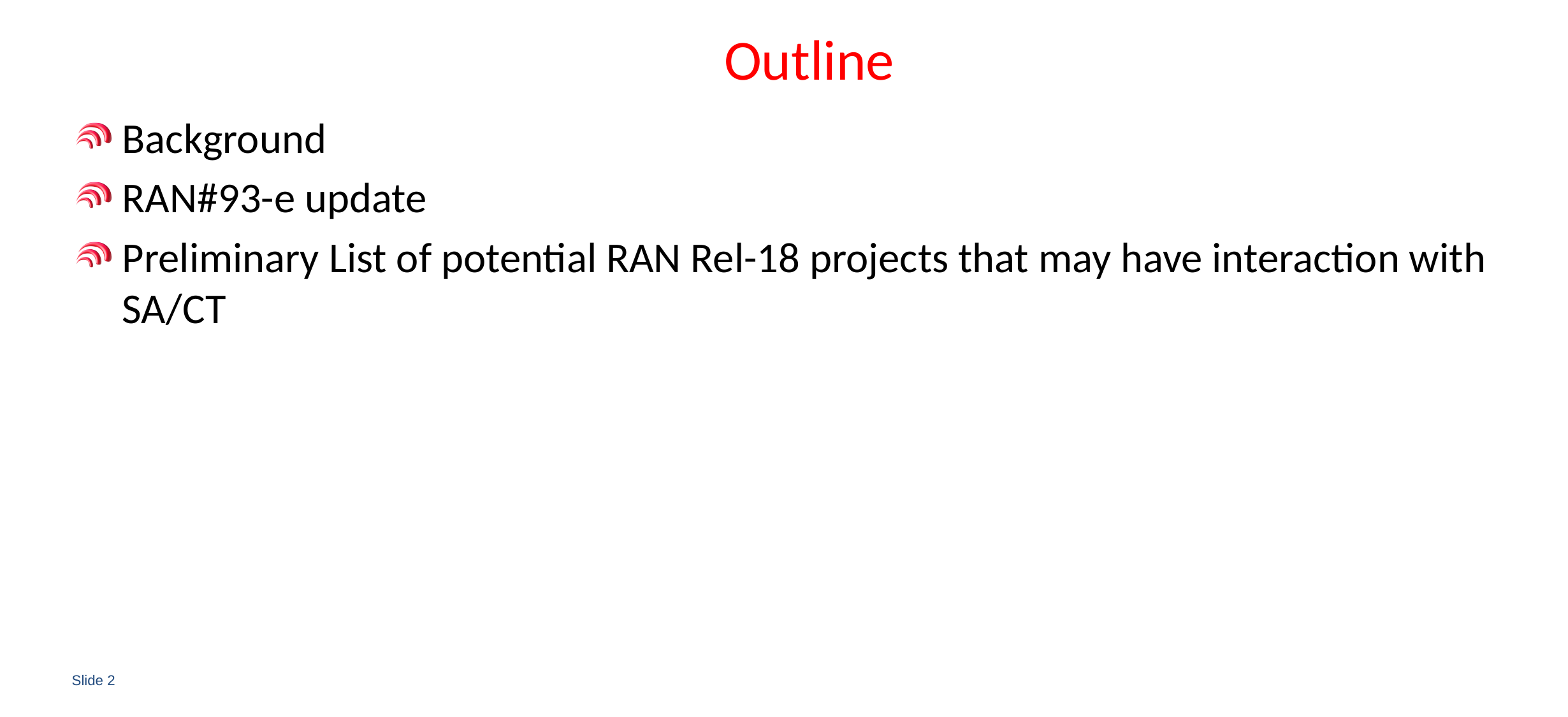

# Outline
Background
RAN#93-e update
Preliminary List of potential RAN Rel-18 projects that may have interaction with SA/CT